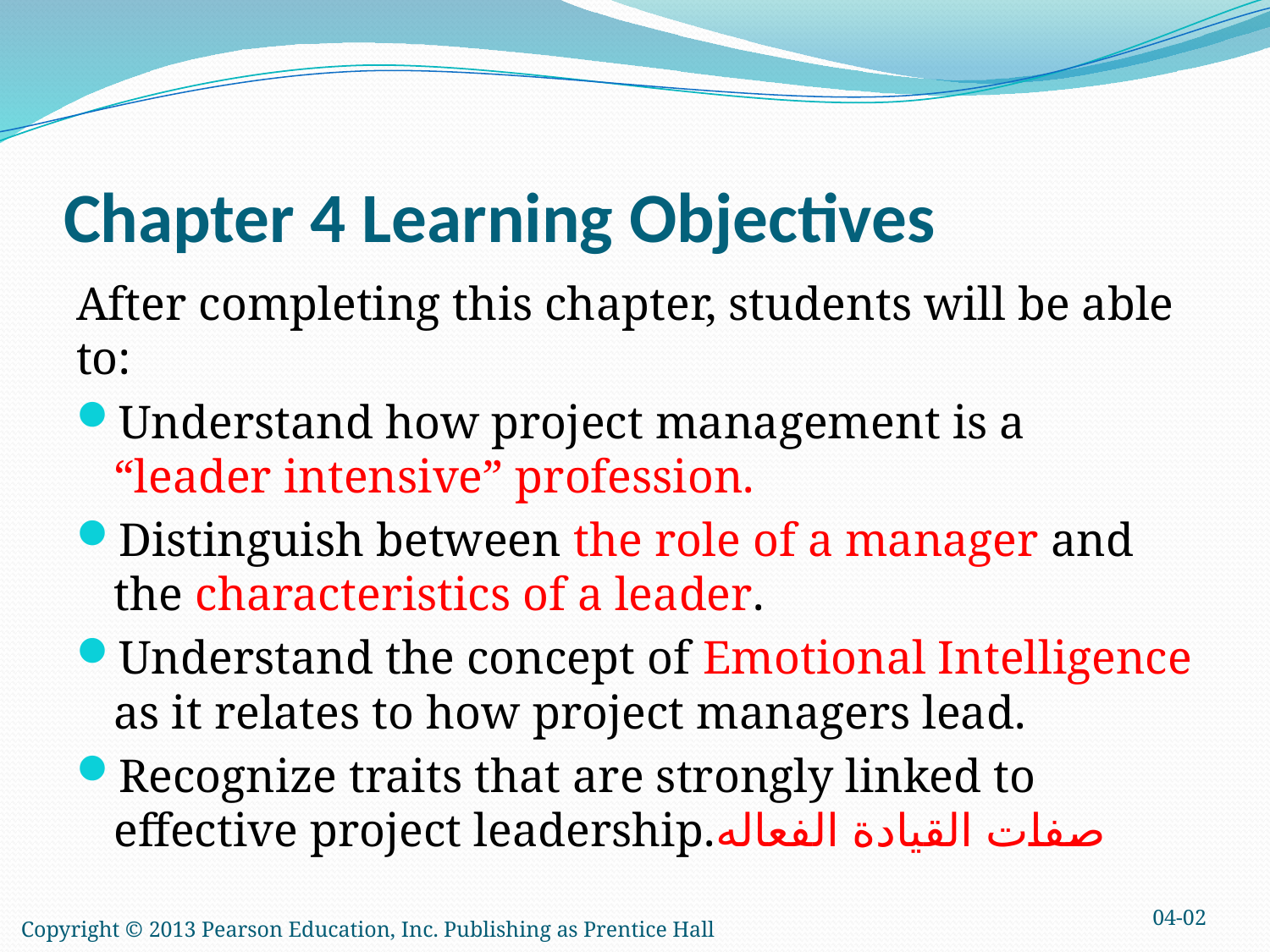

# Chapter 4 Learning Objectives
After completing this chapter, students will be able to:
Understand how project management is a “leader intensive” profession.
Distinguish between the role of a manager and the characteristics of a leader.
Understand the concept of Emotional Intelligence as it relates to how project managers lead.
Recognize traits that are strongly linked to effective project leadership.صفات القيادة الفعاله

04-02